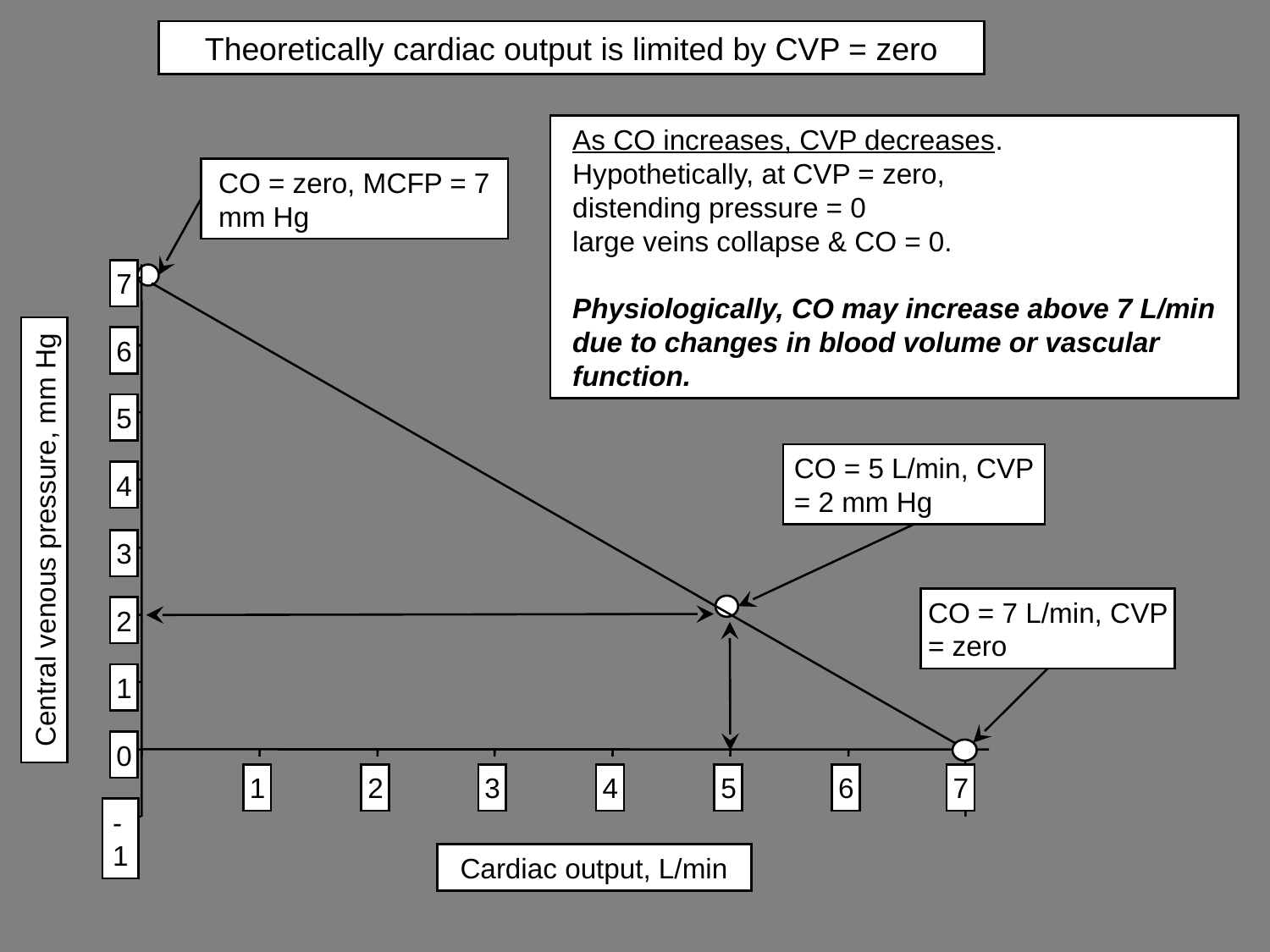

# Theoretically cardiac output is limited by CVP = zero
As CO increases, CVP decreases.
Hypothetically, at CVP = zero,
distending pressure = 0
large veins collapse & CO = 0.

Physiologically, CO may increase above 7 L/min due to changes in blood volume or vascular function.
CO = zero, MCFP = 7 mm Hg
7

6

5

CO = 5 L/min, CVP = 2 mm Hg
4

Central venous pressure, mm Hg
3

CO = 7 L/min, CVP = zero

2

1

0

1
2
3
4
5
6
7
-1

Cardiac output, L/min